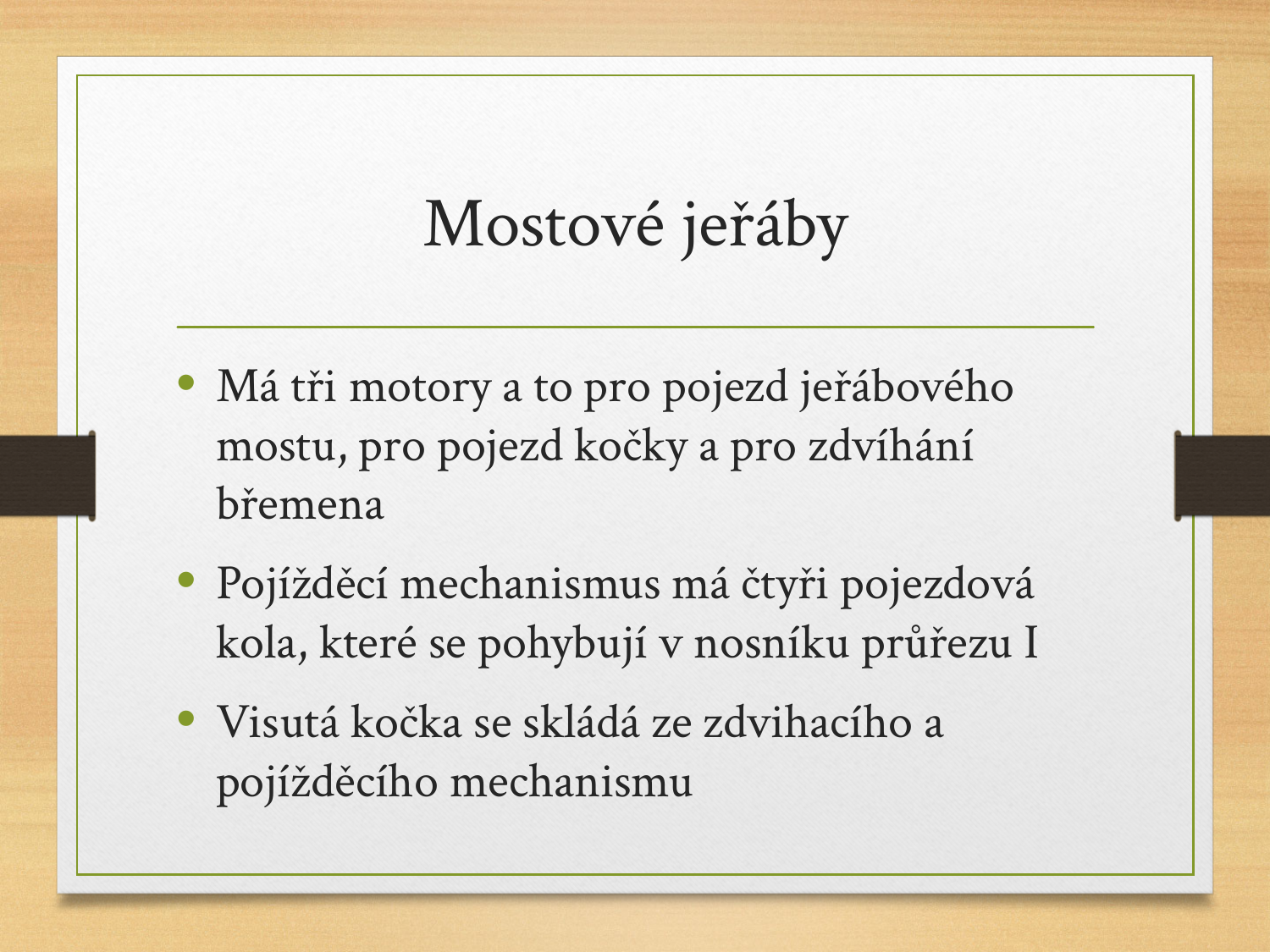

# Mostové jeřáby
Má tři motory a to pro pojezd jeřábového mostu, pro pojezd kočky a pro zdvíhání břemena
Pojížděcí mechanismus má čtyři pojezdová kola, které se pohybují v nosníku průřezu I
Visutá kočka se skládá ze zdvihacího a pojížděcího mechanismu